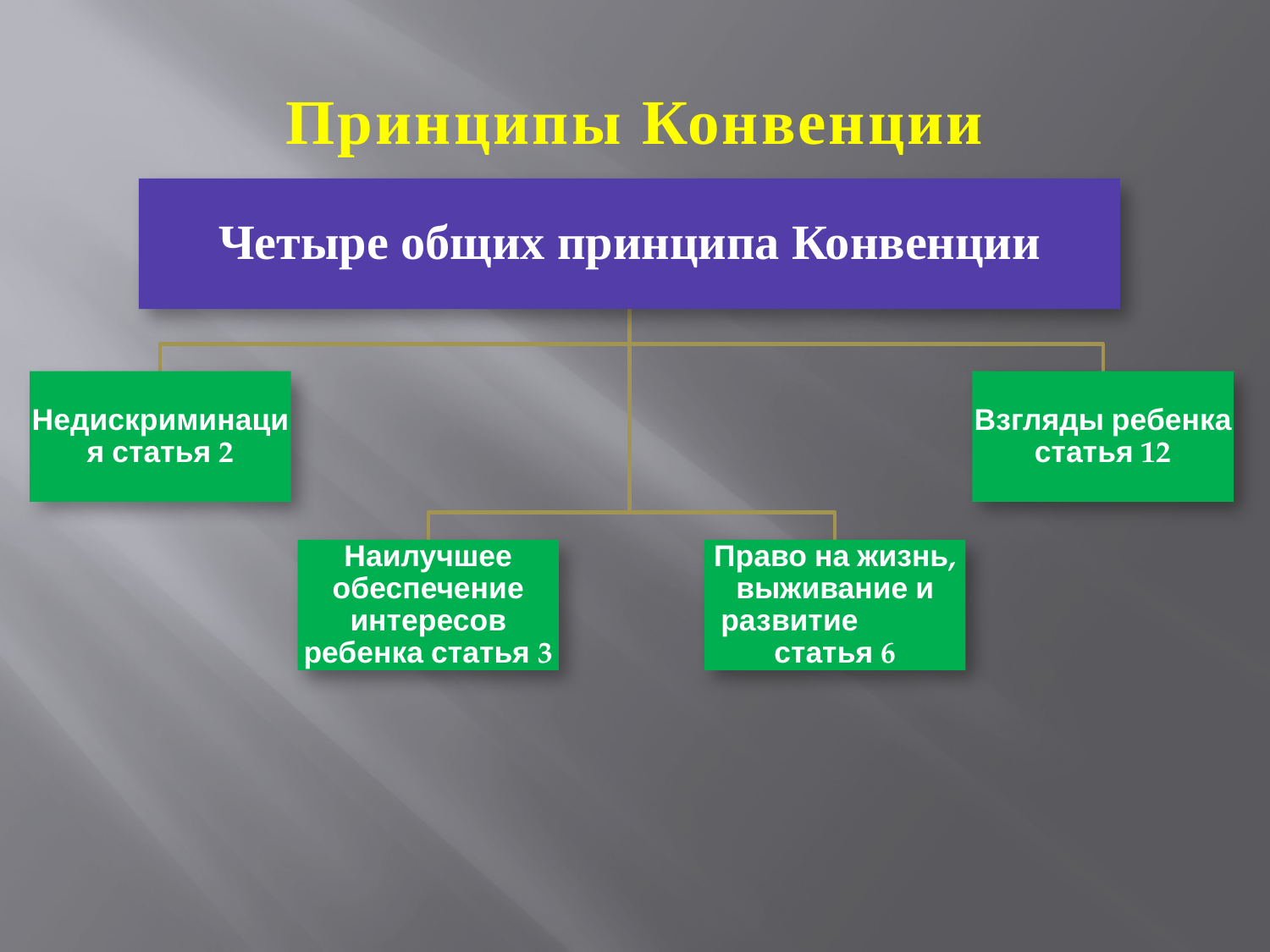

# Принципы Конвенции
Четыре общих принципа Конвенции
Недискриминация статья 2
Наилучшее обеспечение интересов ребенка статья 3
Право на жизнь, выживание и развитие             статья 6
Взгляды ребенка статья 12